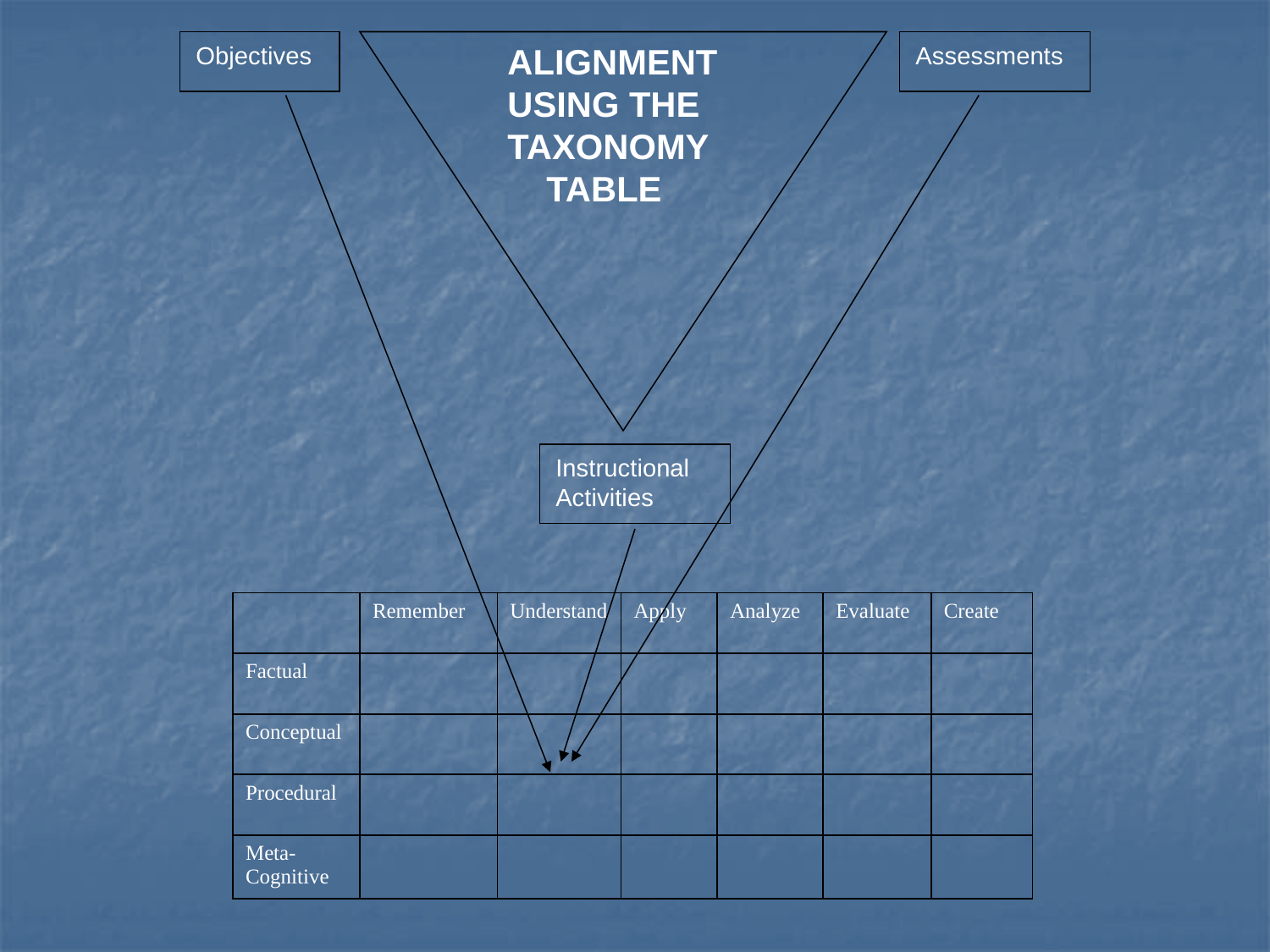

Objectives
ALIGNMENT
USING THE
TAXONOMY
    TABLE
Assessments

Instructional Activities

|  | Remember | Understand | Apply | Analyze | Evaluate | Create |
| --- | --- | --- | --- | --- | --- | --- |
| Factual |  |  |  |  |  |  |
| Conceptual |  |  |  |  |  |  |
| Procedural |  |  |  |  |  |  |
| Meta- Cognitive |  |  |  |  |  |  |